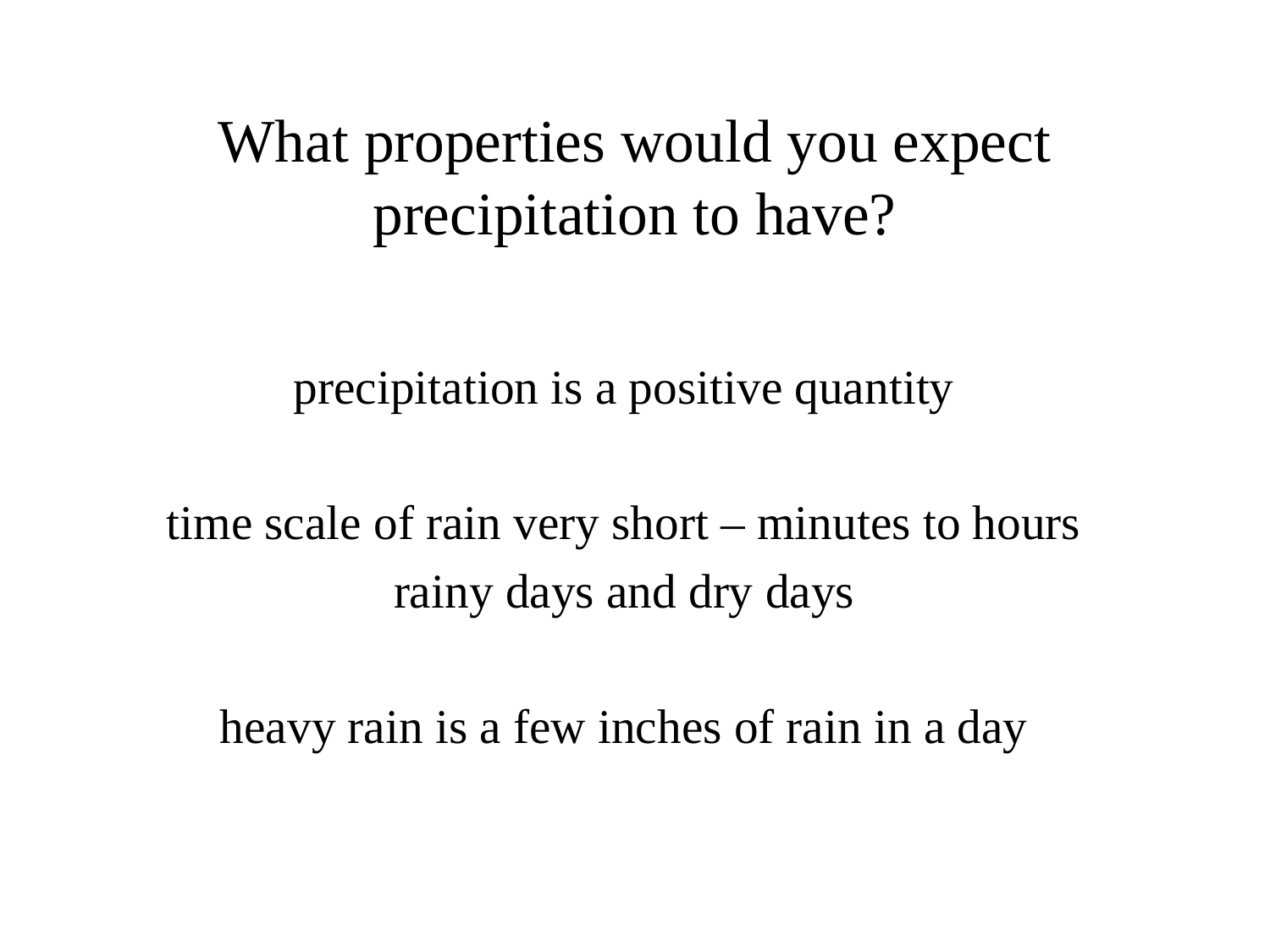

# What properties would you expect precipitation to have?
precipitation is a positive quantity

time scale of rain very short – minutes to hours
rainy days and dry days

heavy rain is a few inches of rain in a day